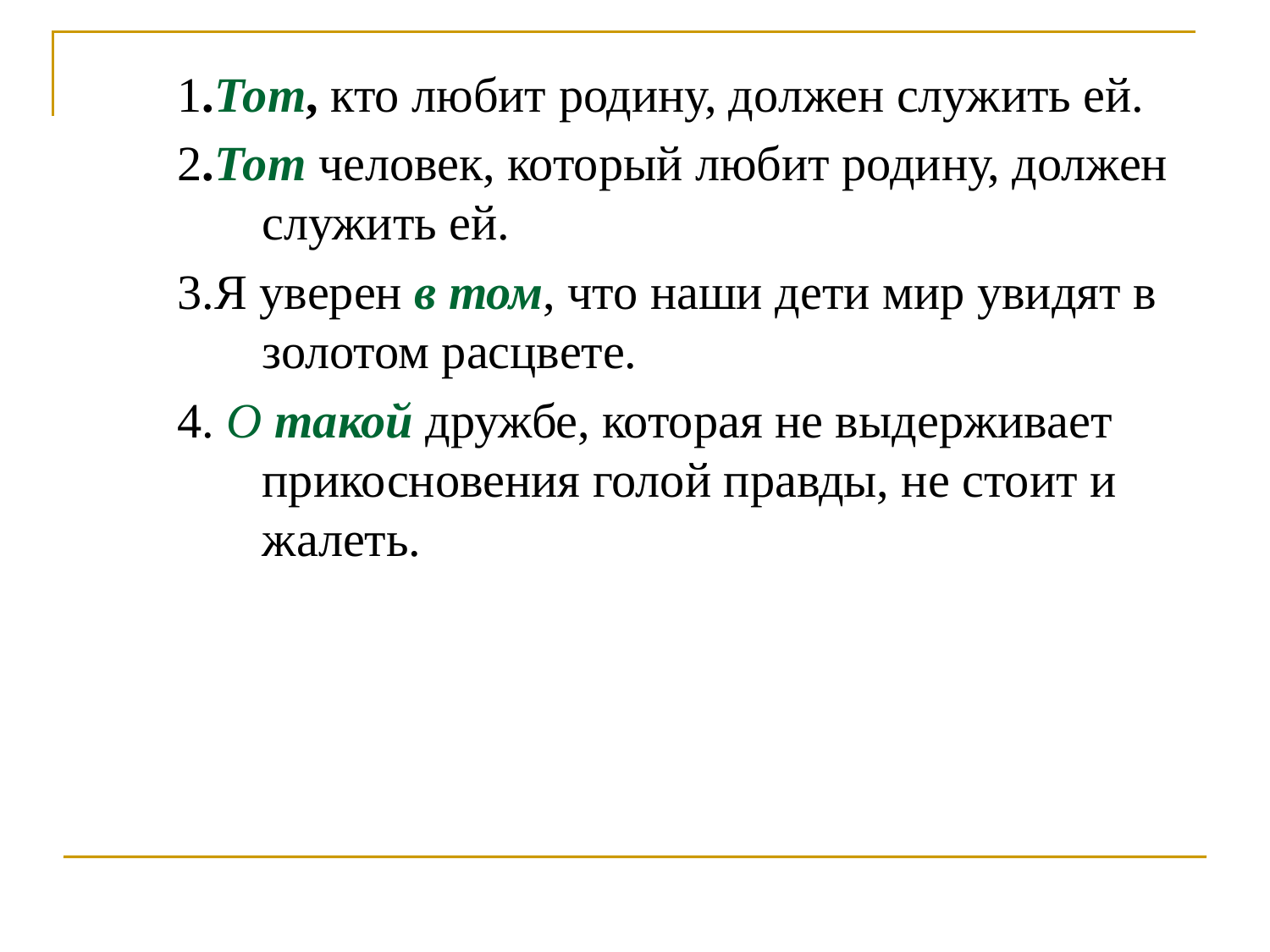

1.Тот, кто любит родину, должен служить ей.
2.Тот человек, который любит родину, должен служить ей.
3.Я уверен в том, что наши дети мир увидят в золотом расцвете.
4. О такой дружбе, которая не выдерживает прикосновения голой правды, не стоит и жалеть.